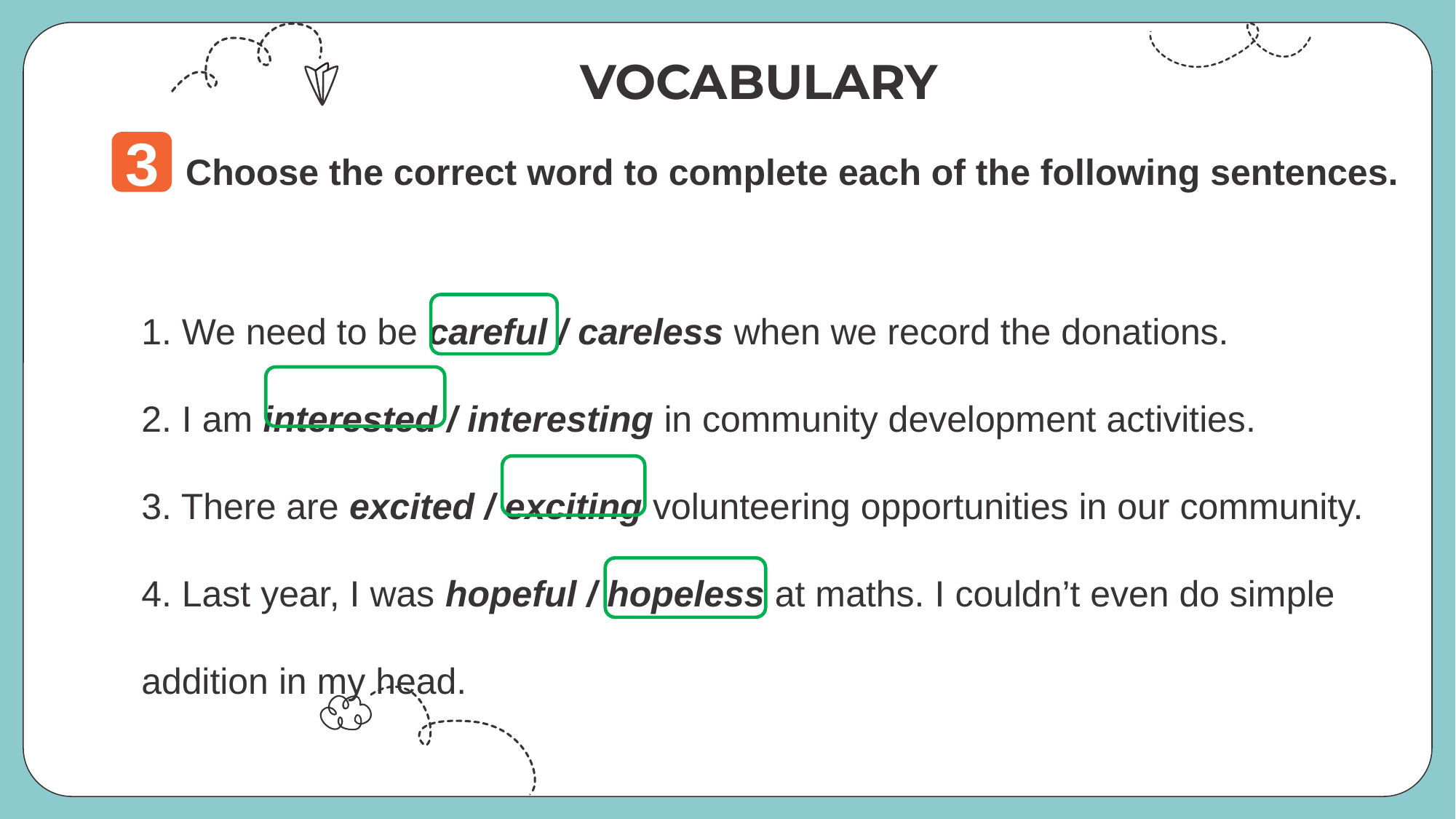

# VOCABULARY
3

Choose the correct word to complete each of the following sentences.
1. We need to be careful / careless when we record the donations.
2. I am interested / interesting in community development activities.
3. There are excited / exciting volunteering opportunities in our community.
4. Last year, I was hopeful / hopeless at maths. I couldn’t even do simple addition in my head.